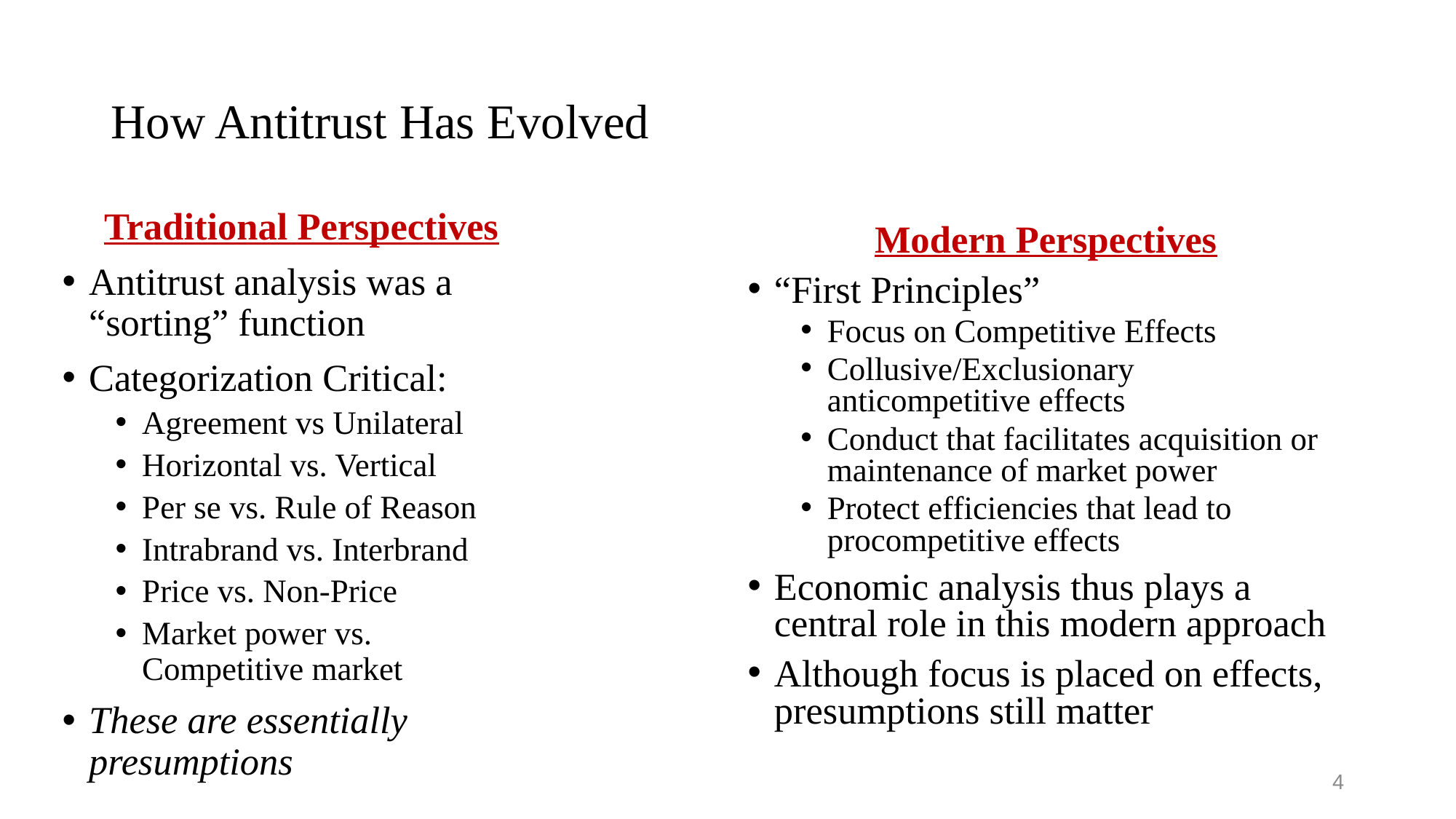

# How Antitrust Has Evolved
Traditional Perspectives
Antitrust analysis was a “sorting” function
Categorization Critical:
Agreement vs Unilateral
Horizontal vs. Vertical
Per se vs. Rule of Reason
Intrabrand vs. Interbrand
Price vs. Non-Price
Market power vs. Competitive market
These are essentially presumptions
Modern Perspectives
“First Principles”
Focus on Competitive Effects
Collusive/Exclusionary anticompetitive effects
Conduct that facilitates acquisition or maintenance of market power
Protect efficiencies that lead to procompetitive effects
Economic analysis thus plays a central role in this modern approach
Although focus is placed on effects, presumptions still matter
4